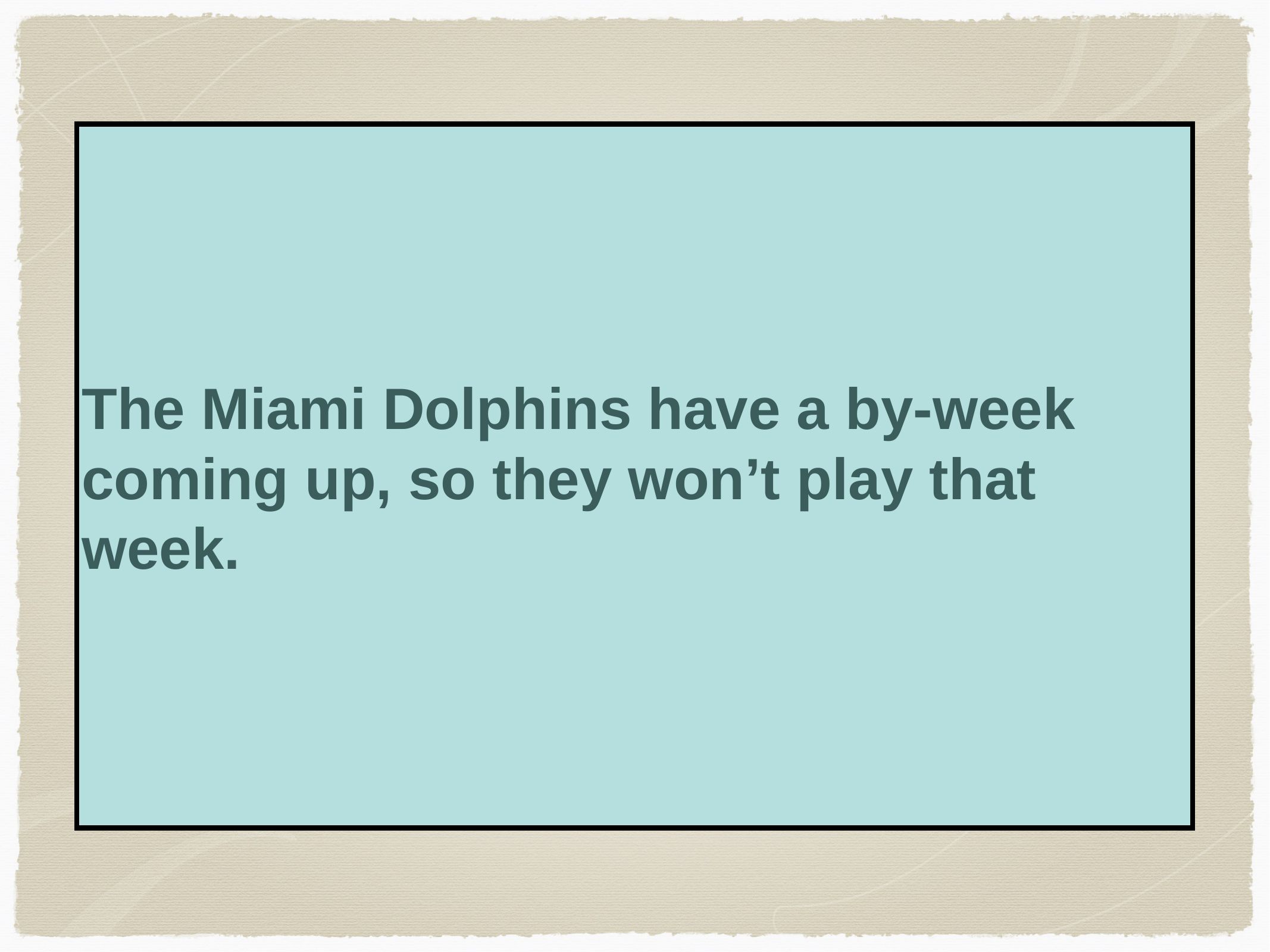

The Miami Dolphins have a by-week coming up, so they won’t play that week.